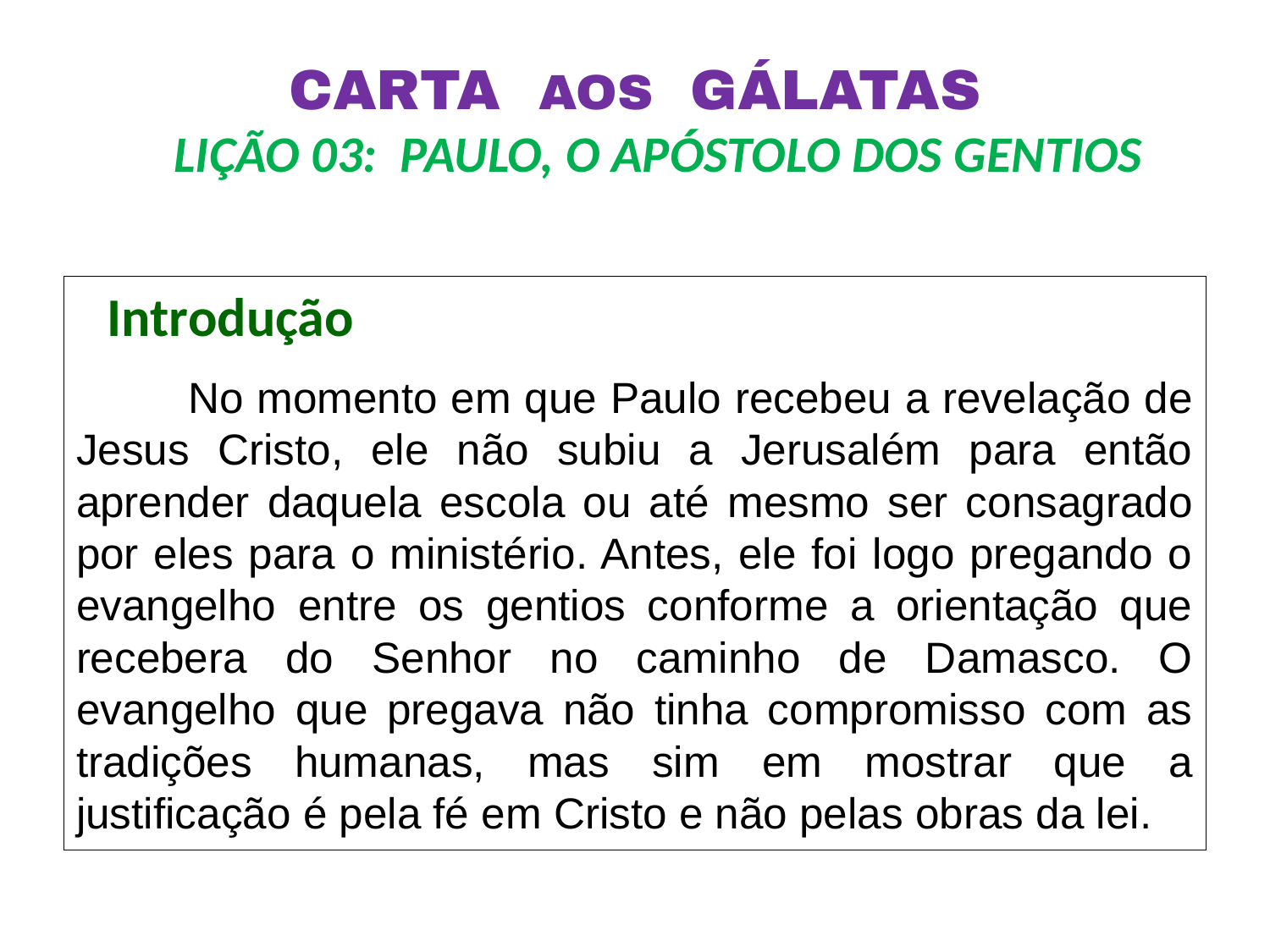

# CARTA  AOS  GÁLATAS LIÇÃO 03:  PAULO, O APÓSTOLO DOS GENTIOS
   Introdução

	No momento em que Paulo recebeu a revelação de Jesus Cristo, ele não subiu a Jerusalém para então aprender daquela escola ou até mesmo ser consagrado por eles para o ministério. Antes, ele foi logo pregando o evangelho entre os gentios conforme a orientação que recebera do Senhor no caminho de Damasco. O evangelho que pregava não tinha compromisso com as tradições humanas, mas sim em mostrar que a justificação é pela fé em Cristo e não pelas obras da lei.